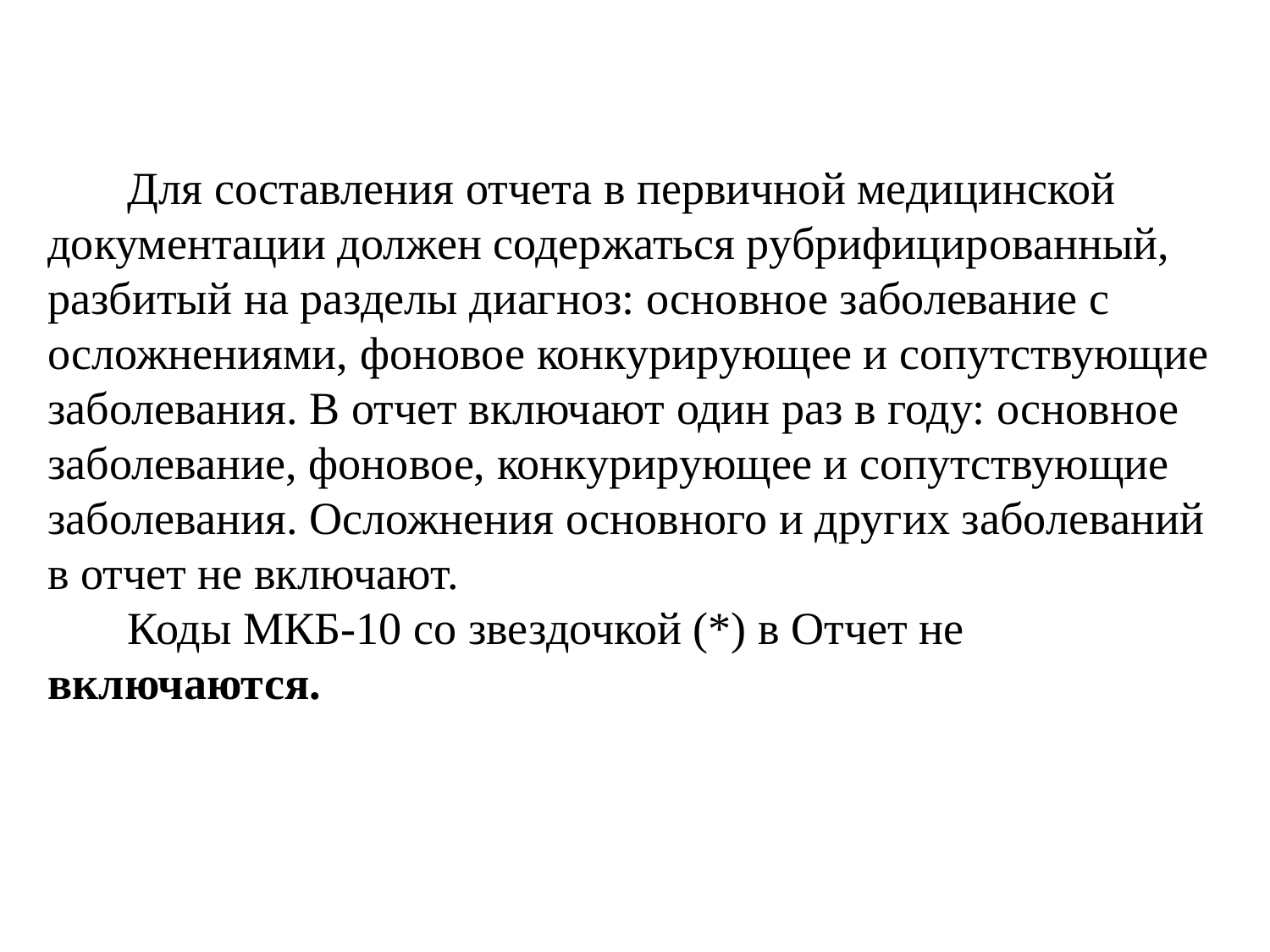

# Для составления отчета в первичной медицинской документации должен содержаться рубрифицированный, разбитый на разделы диагноз: основное заболевание с осложнениями, фоновое конкурирующее и сопутствующие заболевания. В отчет включают один раз в году: основное заболевание, фоновое, конкурирующее и сопутствующие заболевания. Осложнения основного и других заболеваний в отчет не включают. Коды МКБ-10 со звездочкой (*) в Отчет не включаются.